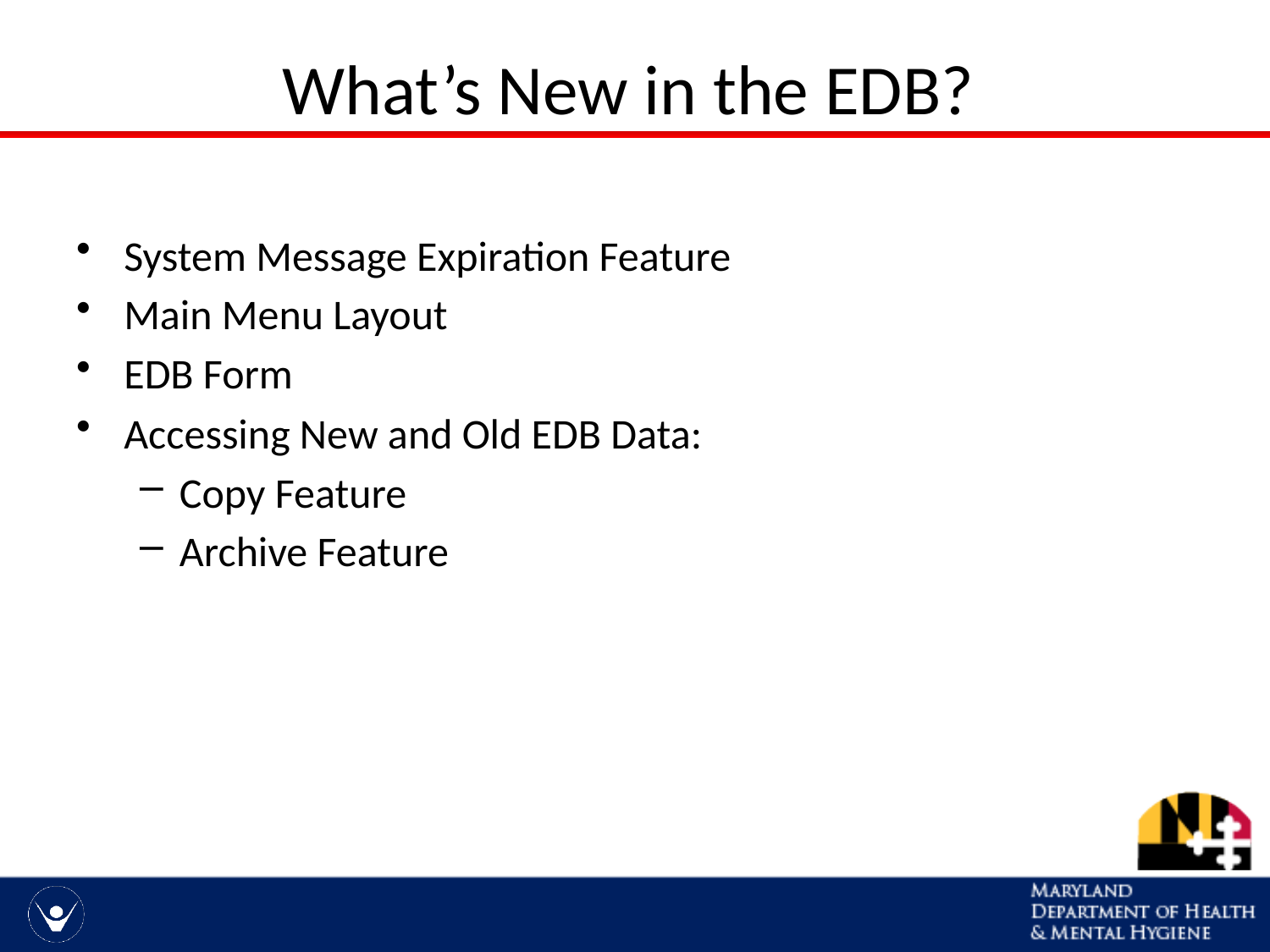

# What’s New in the EDB?
System Message Expiration Feature
Main Menu Layout
EDB Form
Accessing New and Old EDB Data:
Copy Feature
Archive Feature